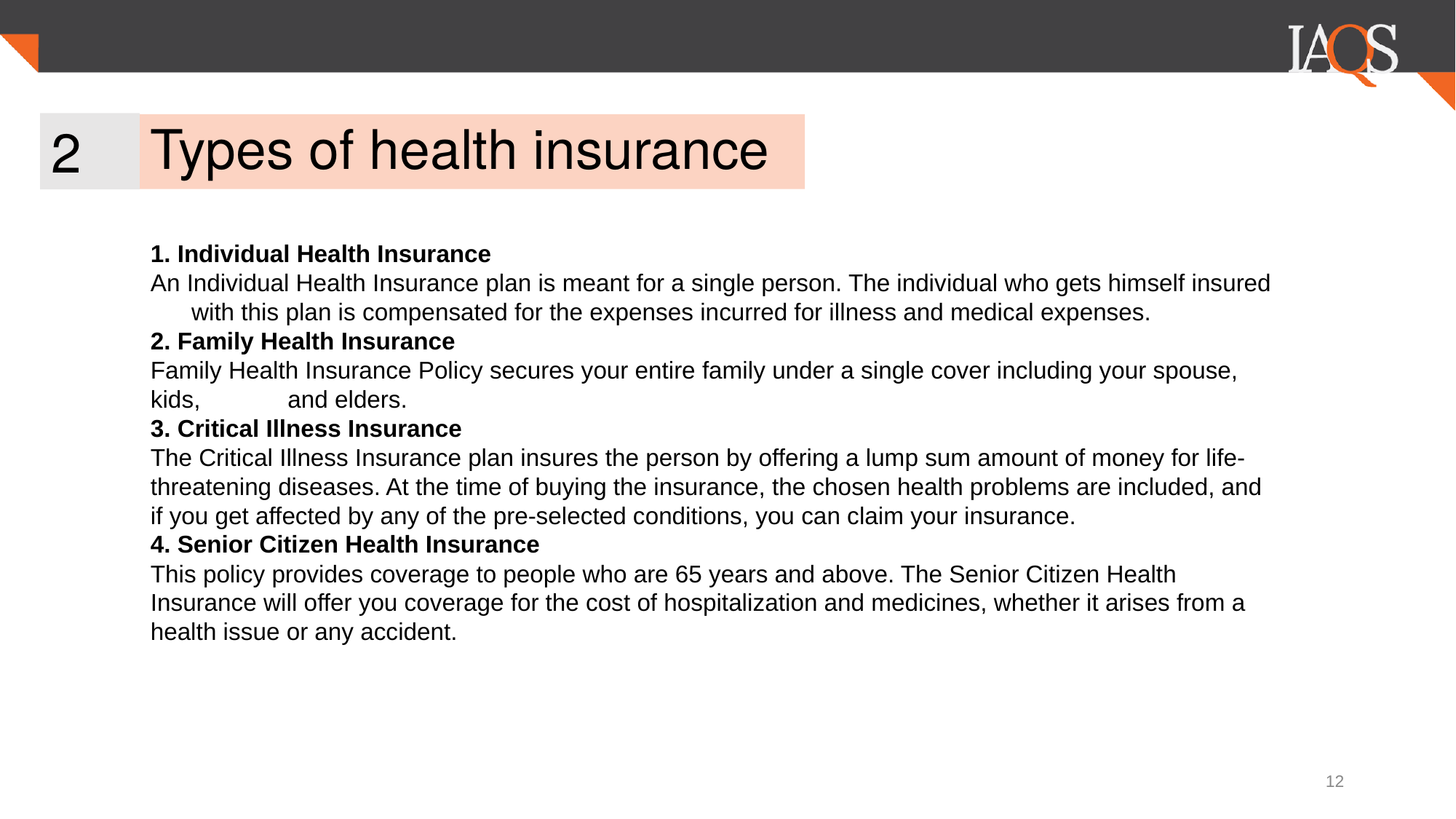

2
# Types of health insurance
1. Individual Health Insurance
An Individual Health Insurance plan is meant for a single person. The individual who gets himself insured with this plan is compensated for the expenses incurred for illness and medical expenses.
2. Family Health Insurance
Family Health Insurance Policy secures your entire family under a single cover including your spouse, kids,             and elders.
3. Critical Illness Insurance
The Critical Illness Insurance plan insures the person by offering a lump sum amount of money for life-threatening diseases. At the time of buying the insurance, the chosen health problems are included, and if you get affected by any of the pre-selected conditions, you can claim your insurance.
4. Senior Citizen Health Insurance
This policy provides coverage to people who are 65 years and above. The Senior Citizen Health Insurance will offer you coverage for the cost of hospitalization and medicines, whether it arises from a health issue or any accident.

12